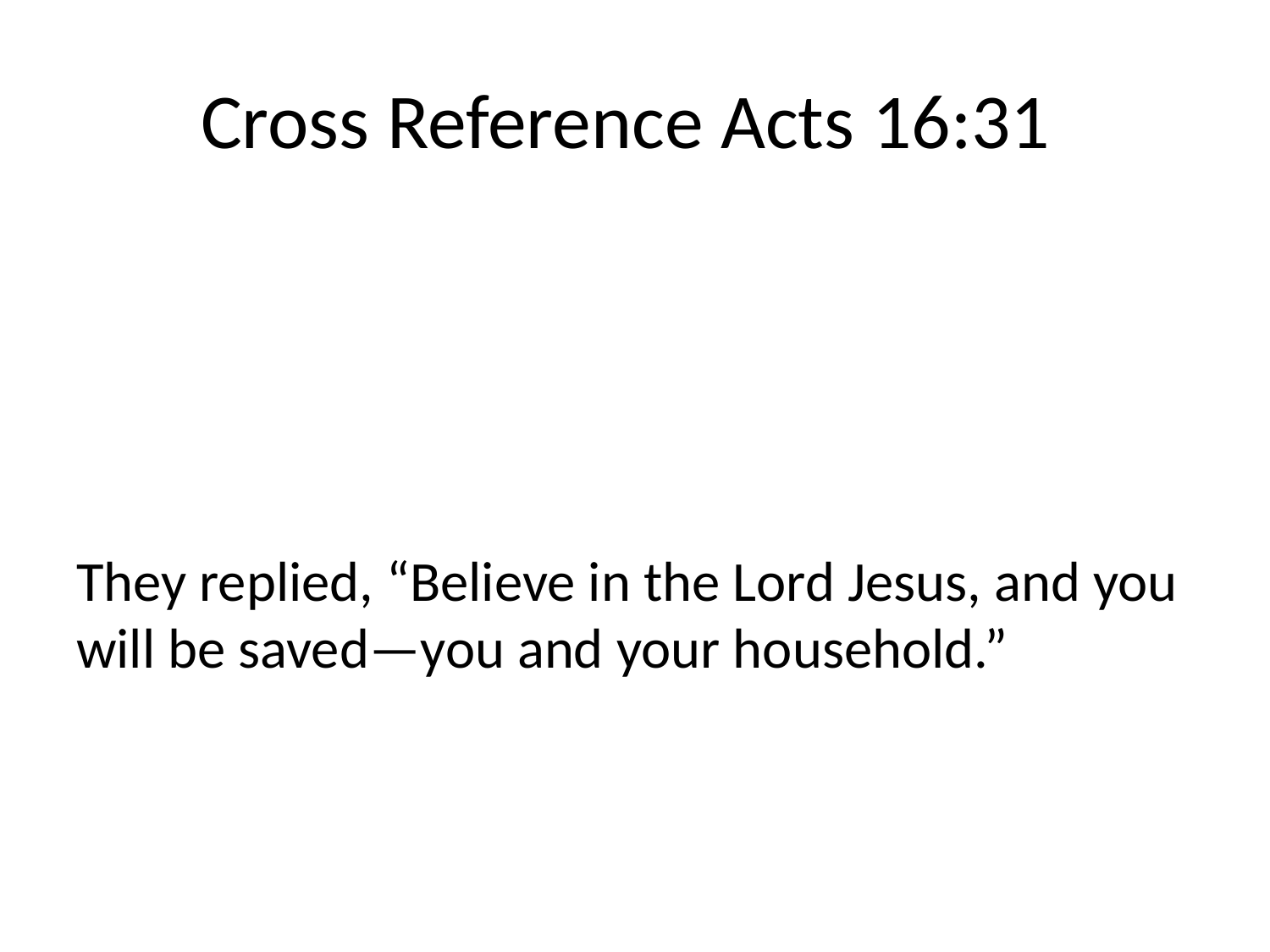

# Cross Reference Acts 16:31

They replied, “Believe in the Lord Jesus, and you will be saved—you and your household.”